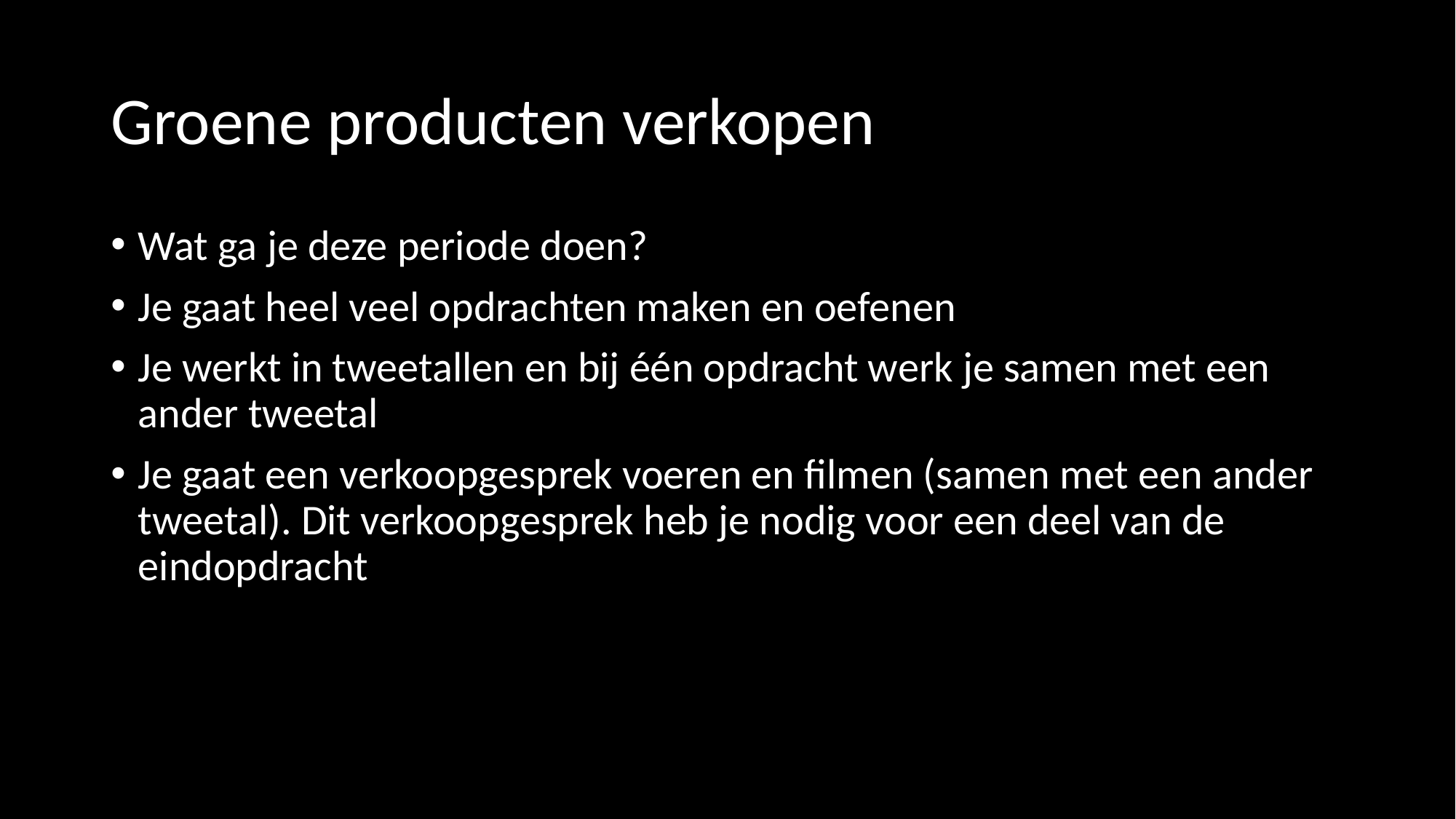

# Groene producten verkopen
Wat ga je deze periode doen?
Je gaat heel veel opdrachten maken en oefenen
Je werkt in tweetallen en bij één opdracht werk je samen met een ander tweetal
Je gaat een verkoopgesprek voeren en filmen (samen met een ander tweetal). Dit verkoopgesprek heb je nodig voor een deel van de eindopdracht